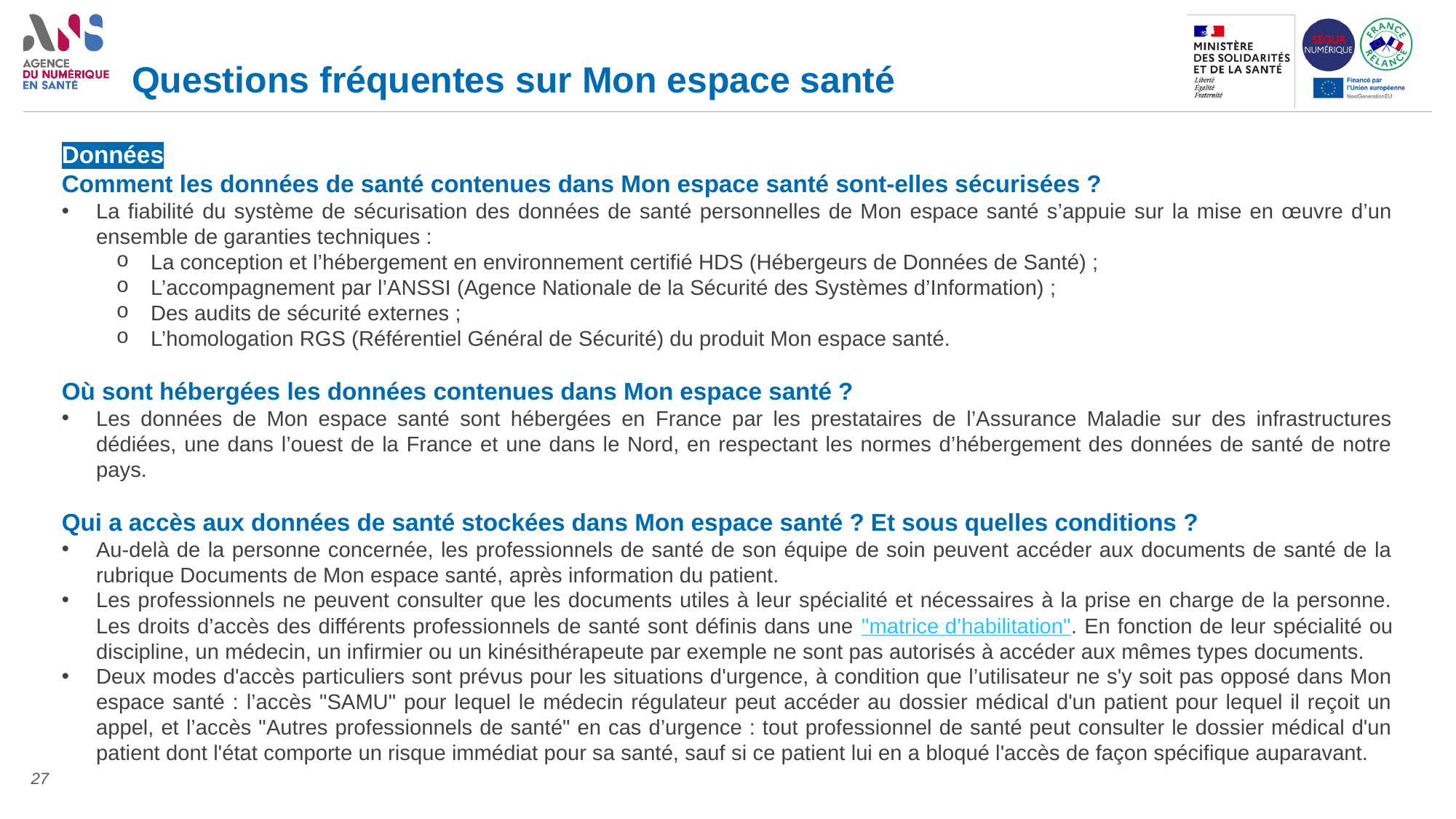

# Questions fréquentes sur Mon espace santé
Données
Comment les données de santé contenues dans Mon espace santé sont-elles sécurisées ?
La fiabilité du système de sécurisation des données de santé personnelles de Mon espace santé s’appuie sur la mise en œuvre d’un ensemble de garanties techniques :
La conception et l’hébergement en environnement certifié HDS (Hébergeurs de Données de Santé) ;
L’accompagnement par l’ANSSI (Agence Nationale de la Sécurité des Systèmes d’Information) ;
Des audits de sécurité externes ;
L’homologation RGS (Référentiel Général de Sécurité) du produit Mon espace santé.

Où sont hébergées les données contenues dans Mon espace santé ?
Les données de Mon espace santé sont hébergées en France par les prestataires de l’Assurance Maladie sur des infrastructures dédiées, une dans l’ouest de la France et une dans le Nord, en respectant les normes d’hébergement des données de santé de notre pays.

Qui a accès aux données de santé stockées dans Mon espace santé ? Et sous quelles conditions ?
Au-delà de la personne concernée, les professionnels de santé de son équipe de soin peuvent accéder aux documents de santé de la rubrique Documents de Mon espace santé, après information du patient.
Les professionnels ne peuvent consulter que les documents utiles à leur spécialité et nécessaires à la prise en charge de la personne. Les droits d’accès des différents professionnels de santé sont définis dans une "matrice d’habilitation". En fonction de leur spécialité ou discipline, un médecin, un infirmier ou un kinésithérapeute par exemple ne sont pas autorisés à accéder aux mêmes types documents.
Deux modes d'accès particuliers sont prévus pour les situations d'urgence, à condition que l’utilisateur ne s'y soit pas opposé dans Mon espace santé : l’accès "SAMU" pour lequel le médecin régulateur peut accéder au dossier médical d'un patient pour lequel il reçoit un appel, et l’accès "Autres professionnels de santé" en cas d’urgence : tout professionnel de santé peut consulter le dossier médical d'un patient dont l'état comporte un risque immédiat pour sa santé, sauf si ce patient lui en a bloqué l'accès de façon spécifique auparavant.
27